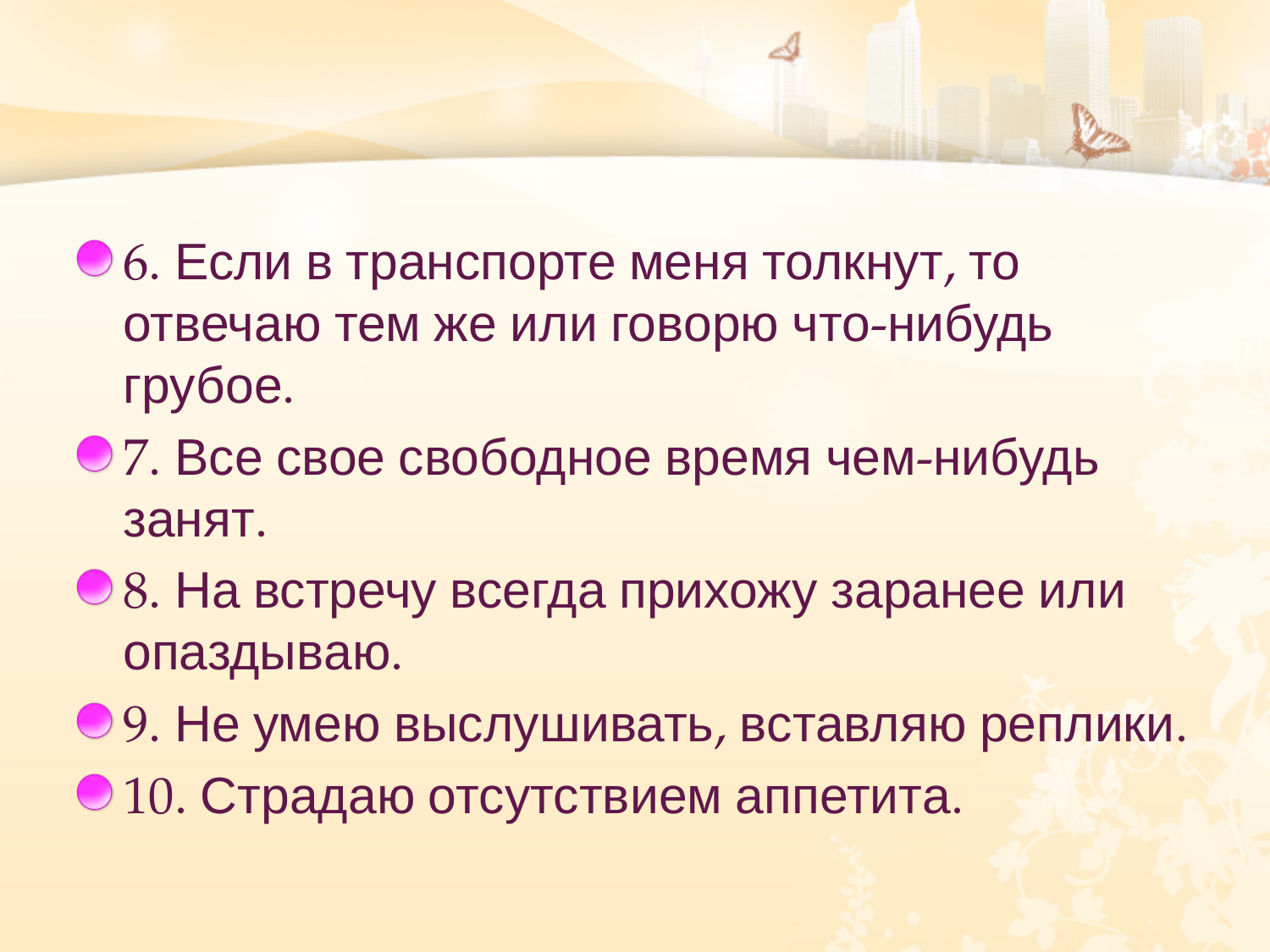

#
6. Если в транспорте меня толкнут, то отвечаю тем же или говорю что-нибудь грубое.
7. Все свое свободное время чем-нибудь занят.
8. На встречу всегда прихожу заранее или опаздываю.
9. Не умею выслушивать, вставляю реплики.
10. Страдаю отсутствием аппетита.